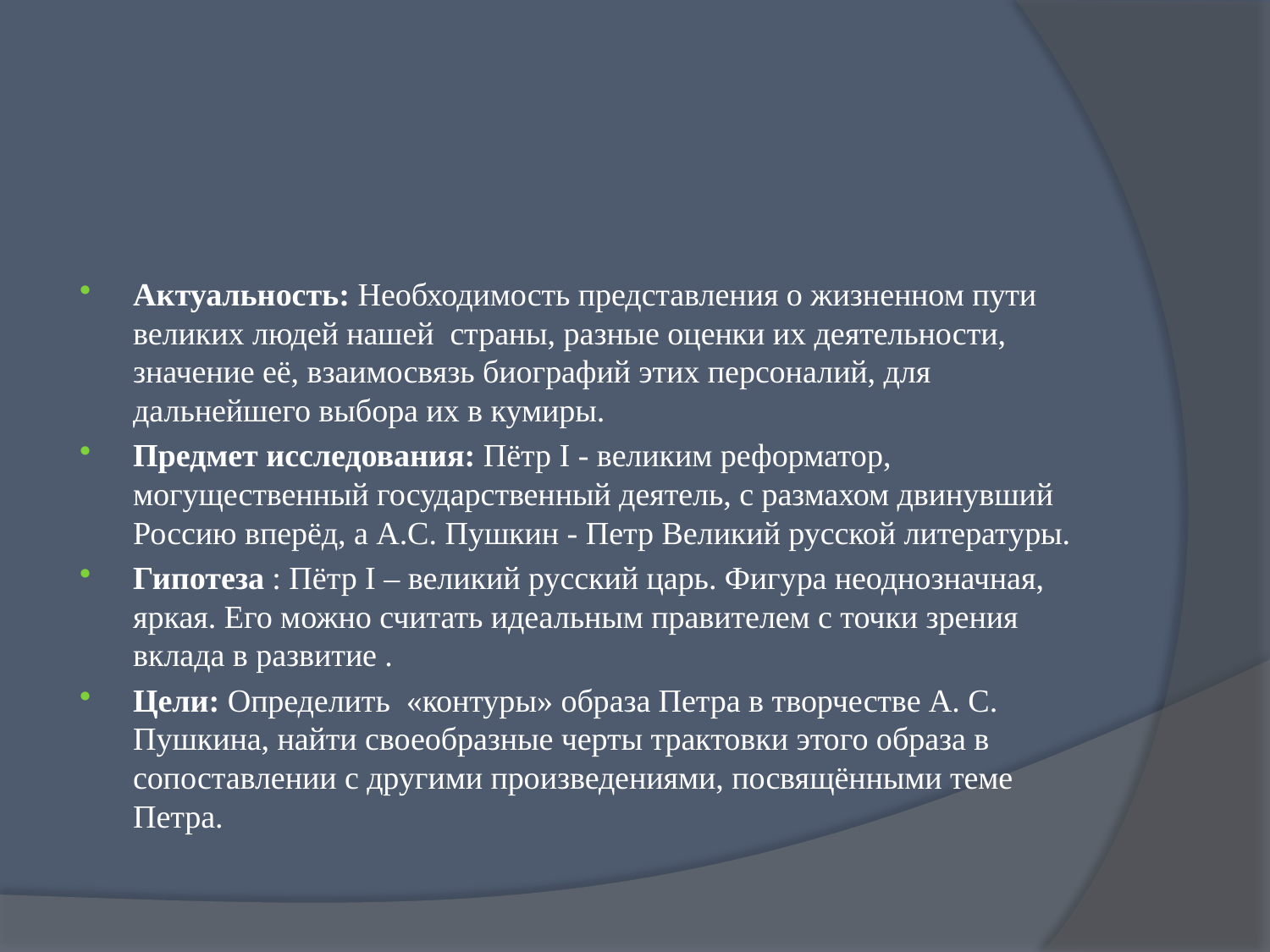

#

Актуальность: Необходимость представления о жизненном пути  великих людей нашей  страны, разные оценки их деятельности, значение её, взаимосвязь биографий этих персоналий, для дальнейшего выбора их в кумиры.
Предмет исследования: Пётр I - великим реформатор, могущественный государственный деятель, с размахом двинувший Россию вперёд, а А.С. Пушкин - Петр Великий русской литературы.
Гипотеза : Пётр I – великий русский царь. Фигура неоднозначная, яркая. Его можно считать идеальным правителем с точки зрения вклада в развитие .
Цели: Определить  «контуры» образа Петра в творчестве А. С. Пушкина, найти своеобразные черты трактовки этого образа в сопоставлении с другими произведениями, посвящёнными теме Петра.